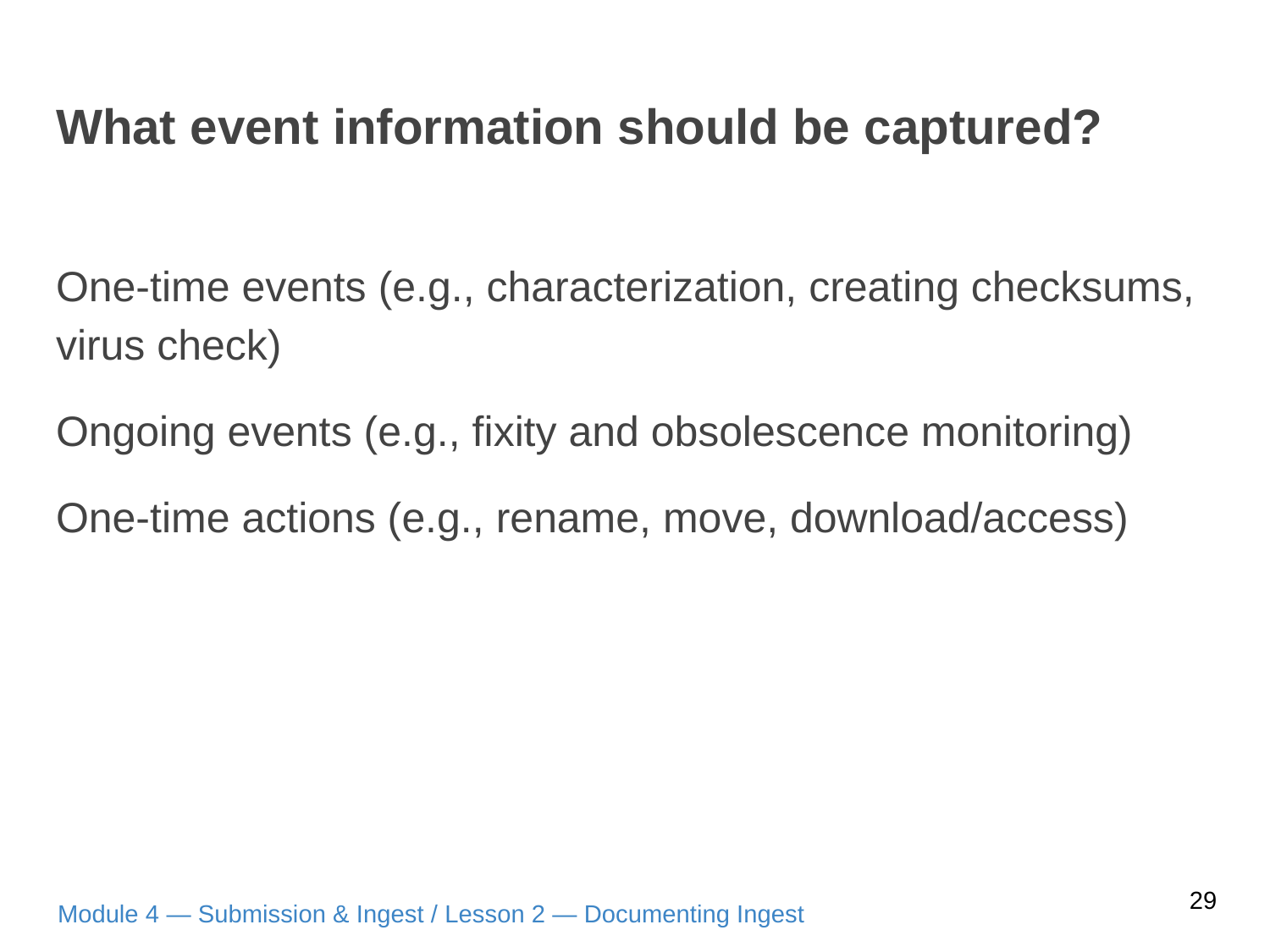

# What event information should be captured?
One-time events (e.g., characterization, creating checksums, virus check)
Ongoing events (e.g., fixity and obsolescence monitoring)
One-time actions (e.g., rename, move, download/access)

29
Module 4 — Submission & Ingest / Lesson 2 — Documenting Ingest